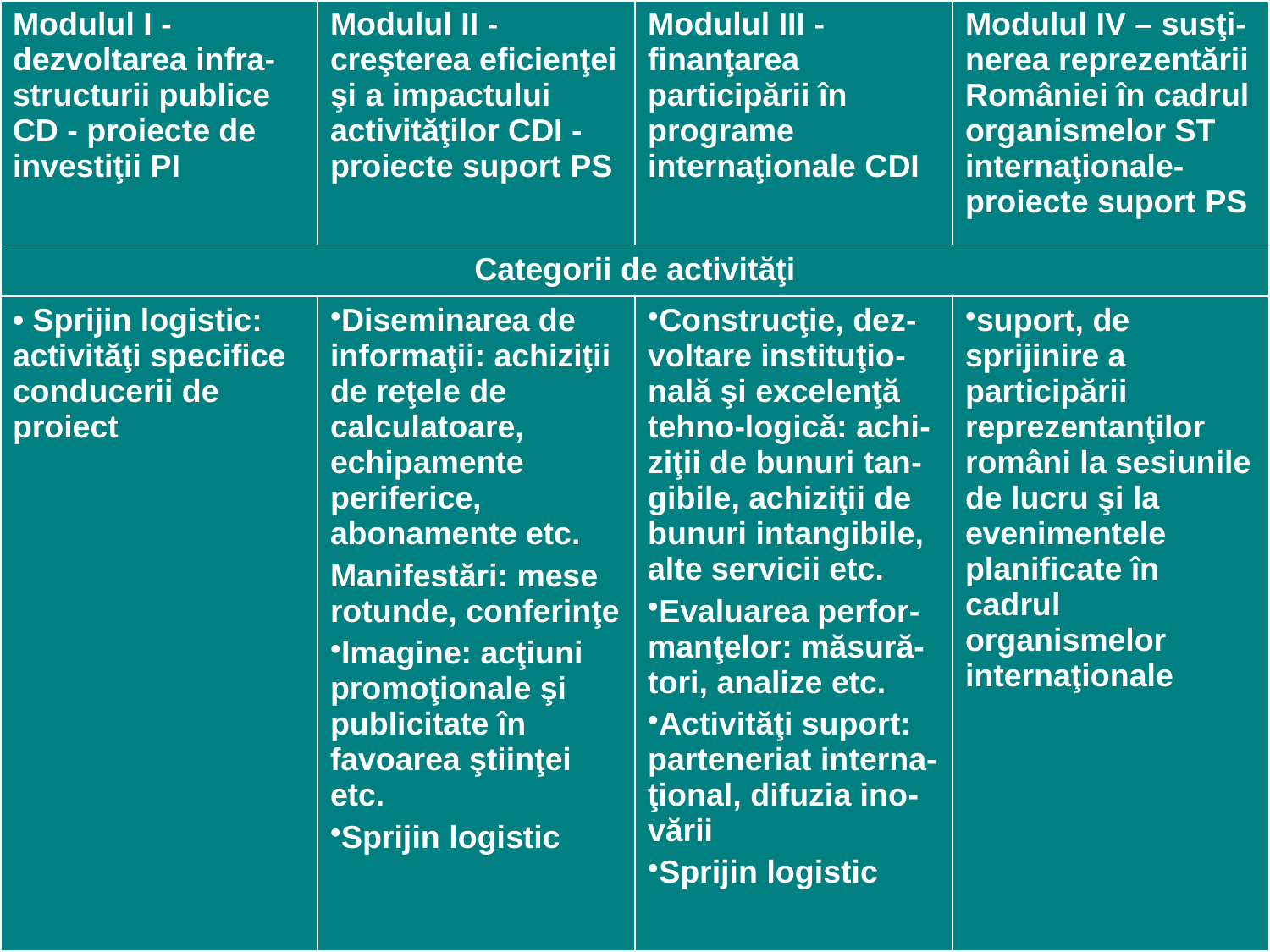

| Modulul I - dezvoltarea infra-structurii publice CD - proiecte de investiţii PI | Modulul II - creşterea eficienţei şi a impactului activităţilor CDI - proiecte suport PS | Modulul III - finanţarea participării în programe internaţionale CDI | Modulul IV – susţi-nerea reprezentării României în cadrul organismelor ST internaţionale-proiecte suport PS |
| --- | --- | --- | --- |
| Categorii de activităţi |  |  |  |
| • Sprijin logistic: activităţi specifice conducerii de proiect | Diseminarea de informaţii: achiziţii de reţele de calculatoare, echipamente periferice, abonamente etc. Manifestări: mese rotunde, conferinţe Imagine: acţiuni promoţionale şi publicitate în favoarea ştiinţei etc. Sprijin logistic | Construcţie, dez-voltare instituţio-nală şi excelenţă tehno-logică: achi-ziţii de bunuri tan-gibile, achiziţii de bunuri intangibile, alte servicii etc. Evaluarea perfor-manţelor: măsură-tori, analize etc. Activităţi suport: parteneriat interna-ţional, difuzia ino-vării Sprijin logistic | suport, de sprijinire a participării reprezentanţilor români la sesiunile de lucru şi la evenimentele planificate în cadrul organismelor internaţionale |